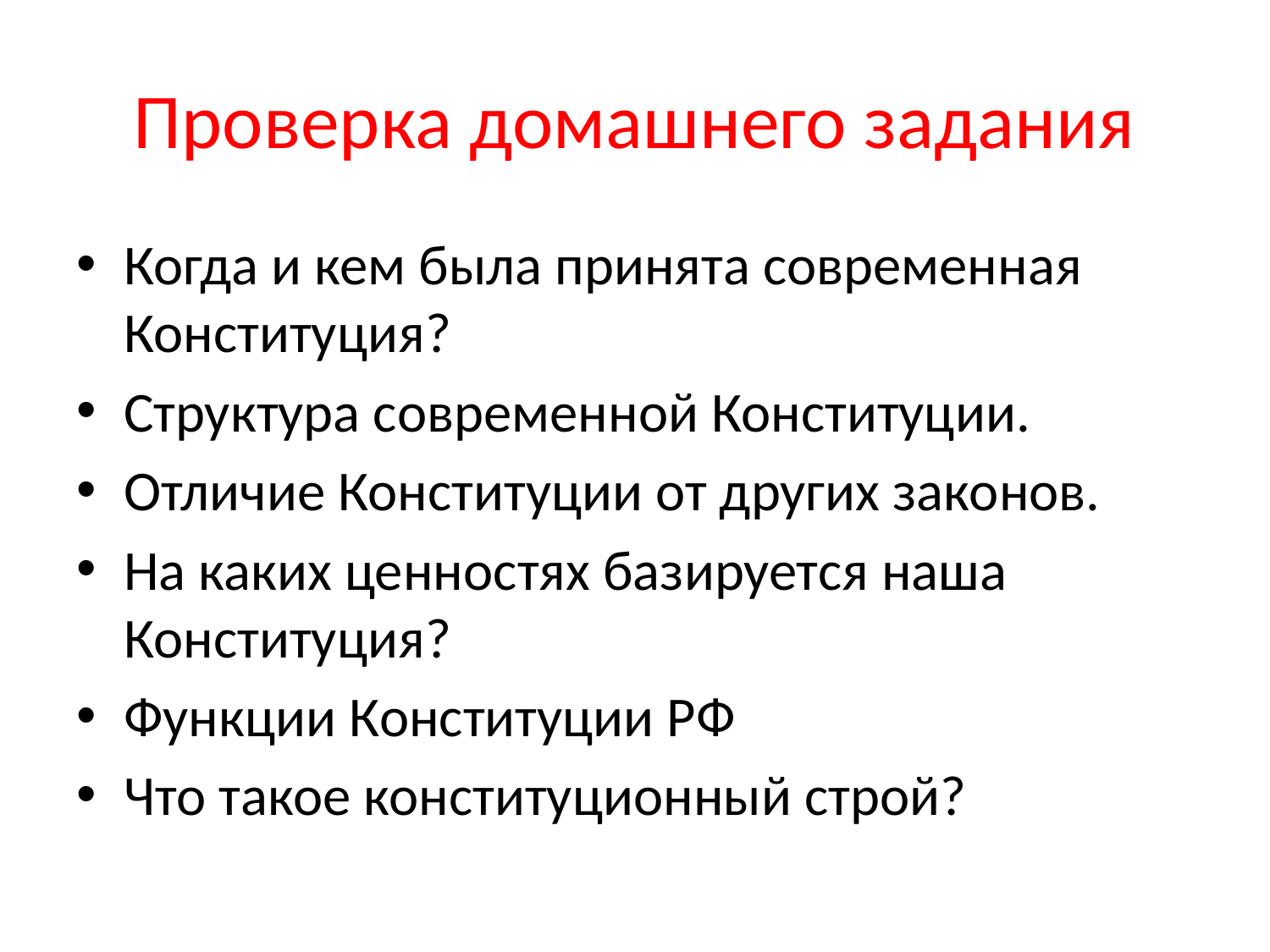

# Проверка домашнего задания
Когда и кем была принята современная Конституция?
Структура современной Конституции.
Отличие Конституции от других законов.
На каких ценностях базируется наша Конституция?
Функции Конституции РФ
Что такое конституционный строй?